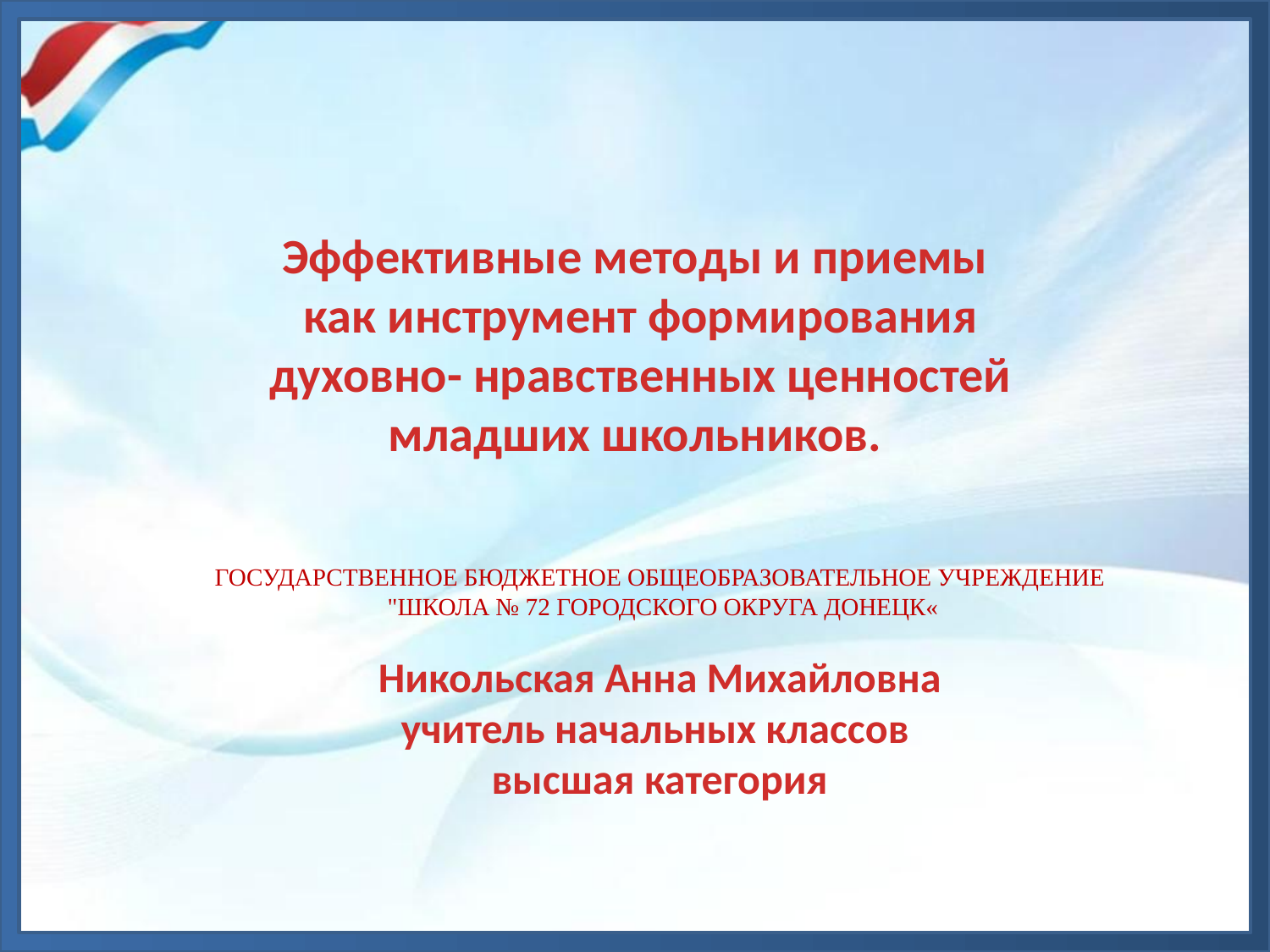

Эффективные методы и приемы
 как инструмент формирования
 духовно- нравственных ценностей
младших школьников.
ГОСУДАРСТВЕННОЕ БЮДЖЕТНОЕ ОБЩЕОБРАЗОВАТЕЛЬНОЕ УЧРЕЖДЕНИЕ
 "ШКОЛА № 72 ГОРОДСКОГО ОКРУГА ДОНЕЦК«

Никольская Анна Михайловна
учитель начальных классов
высшая категория